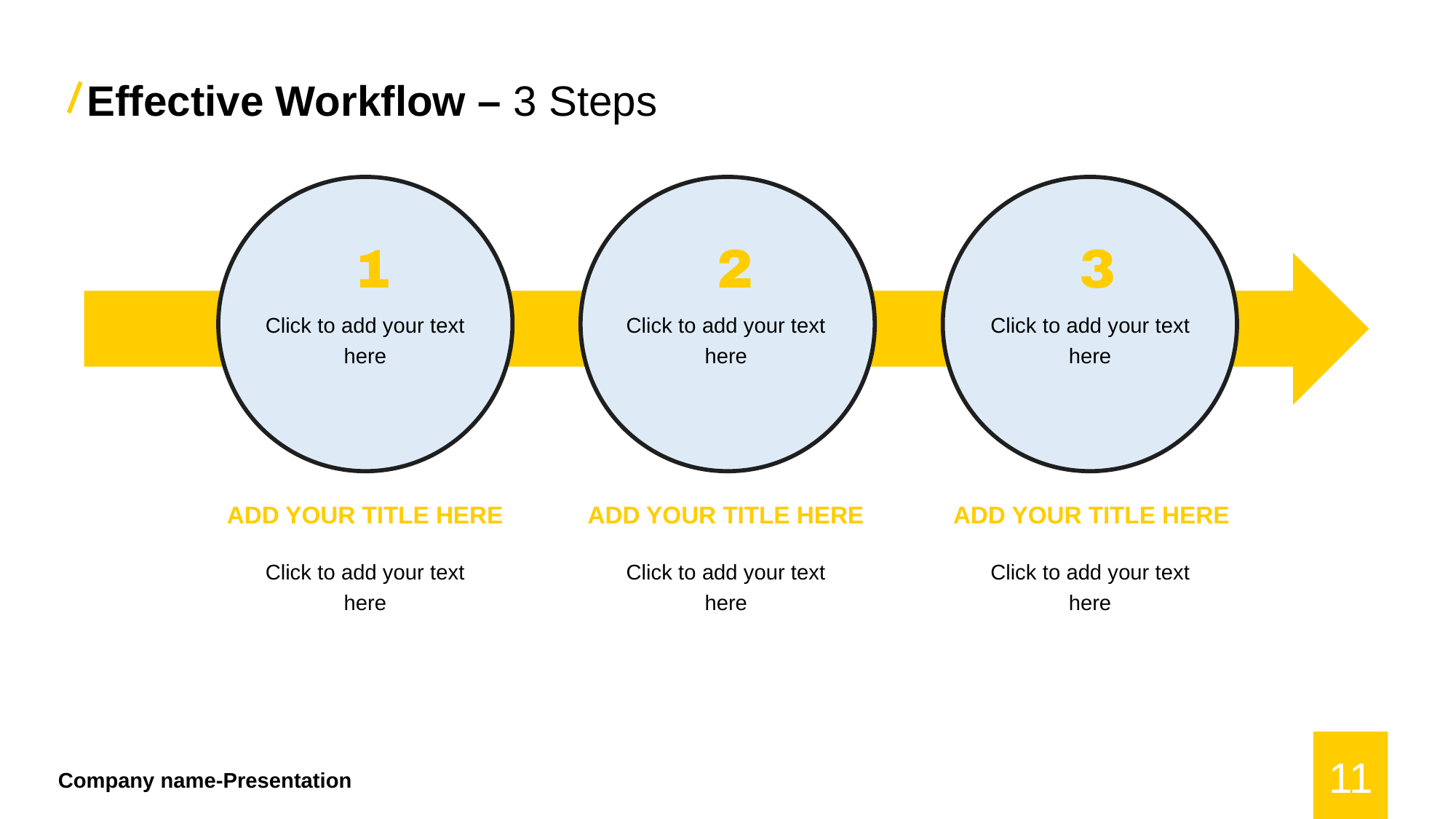

Effective Workflow – 3 Steps

1
2
3

Click to add your text here
Click to add your text here
Click to add your text here
ADD YOUR TITLE HERE
ADD YOUR TITLE HERE
ADD YOUR TITLE HERE
Click to add your text here
Click to add your text here
Click to add your text here
11
Company name-Presentation